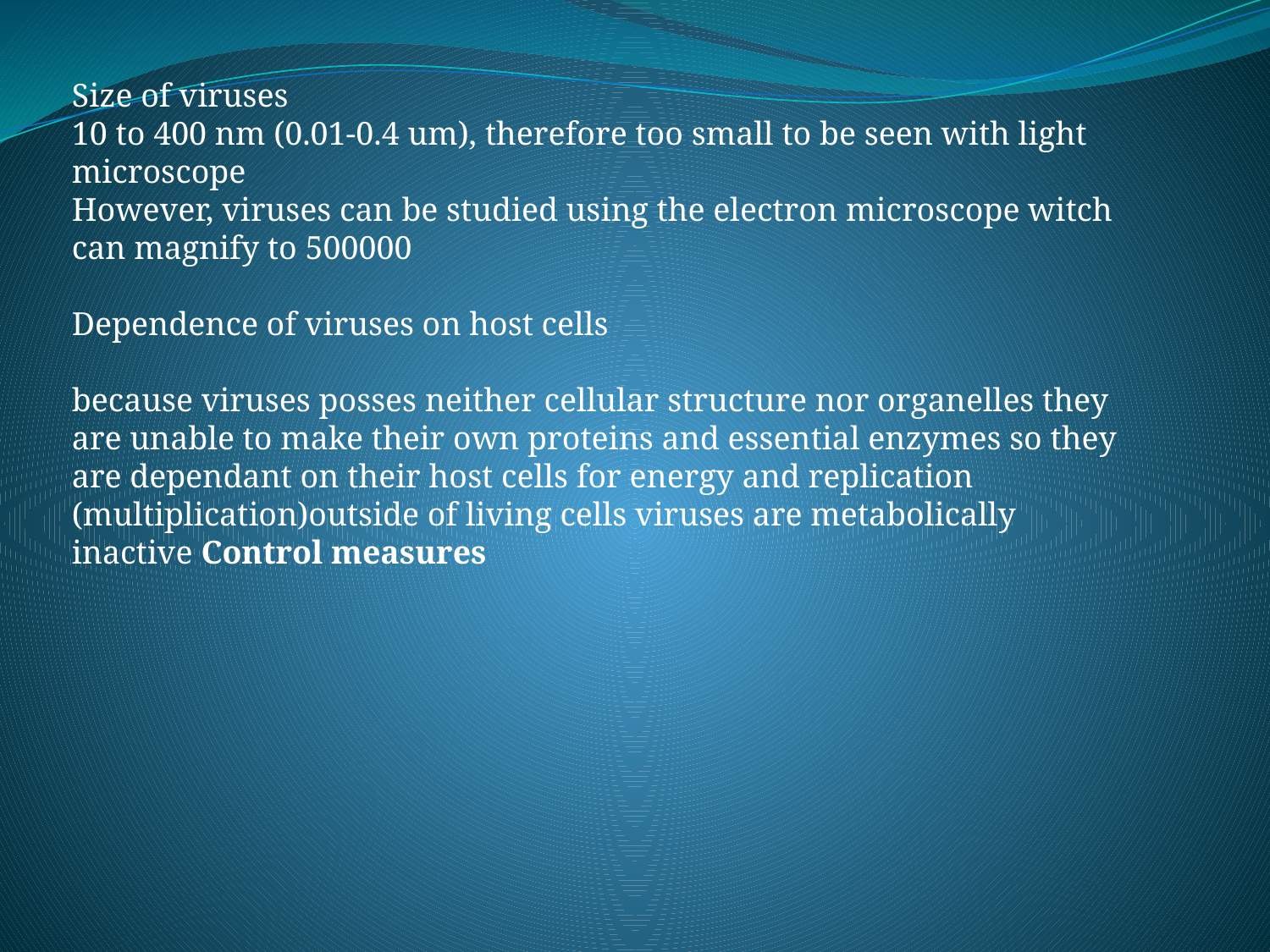

Size of viruses
10 to 400 nm (0.01-0.4 um), therefore too small to be seen with light microscope
However, viruses can be studied using the electron microscope witch can magnify to 500000

Dependence of viruses on host cells

because viruses posses neither cellular structure nor organelles they are unable to make their own proteins and essential enzymes so they are dependant on their host cells for energy and replication (multiplication)outside of living cells viruses are metabolically inactive Control measures